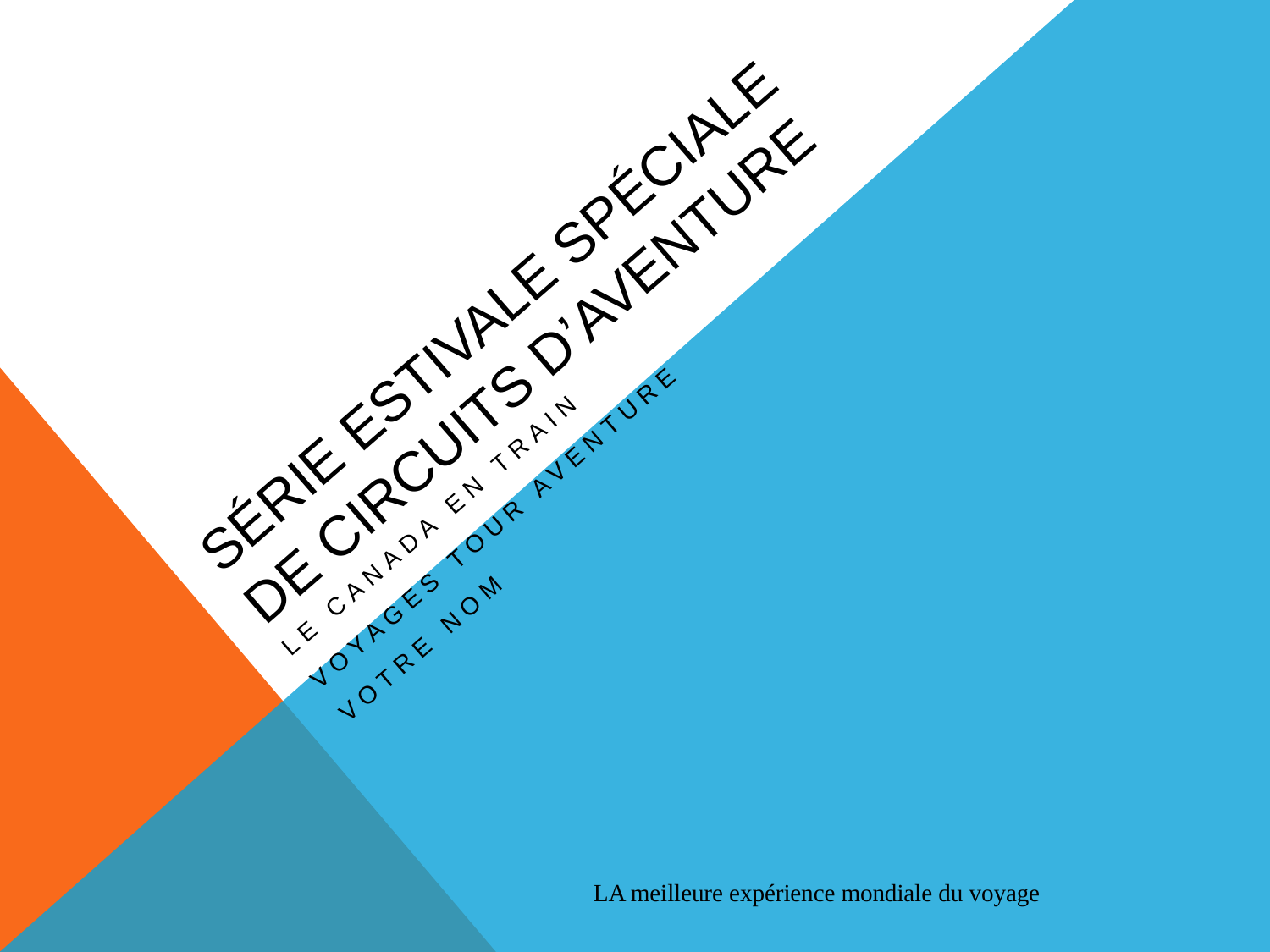

# Série estivale spéciale de circuits d’aventure
Le canada en train
Voyages tour aventure
Votre nom
LA meilleure expérience mondiale du voyage